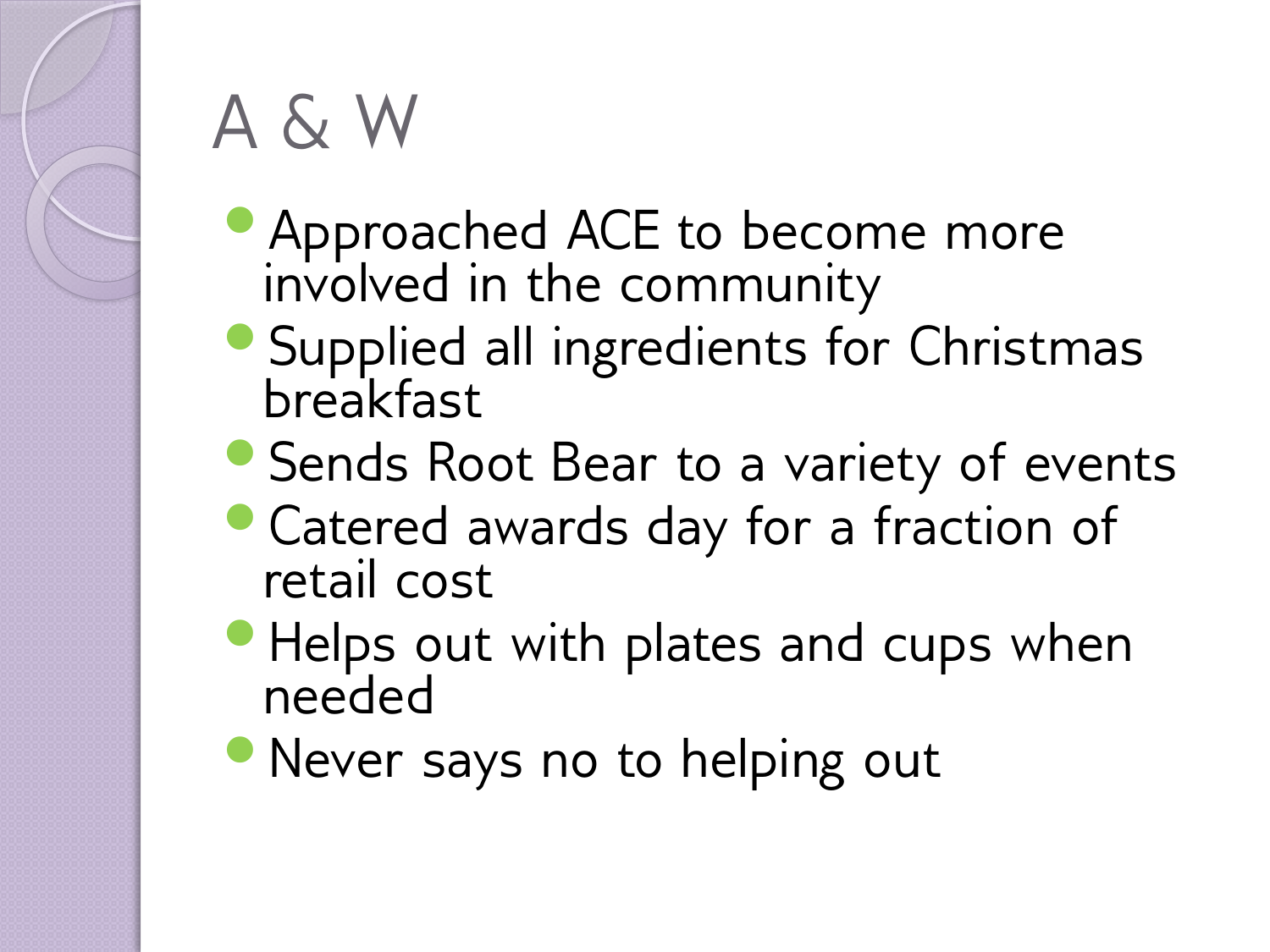

# A & W
Approached ACE to become more involved in the community
Supplied all ingredients for Christmas breakfast
Sends Root Bear to a variety of events
Catered awards day for a fraction of retail cost
Helps out with plates and cups when needed
Never says no to helping out